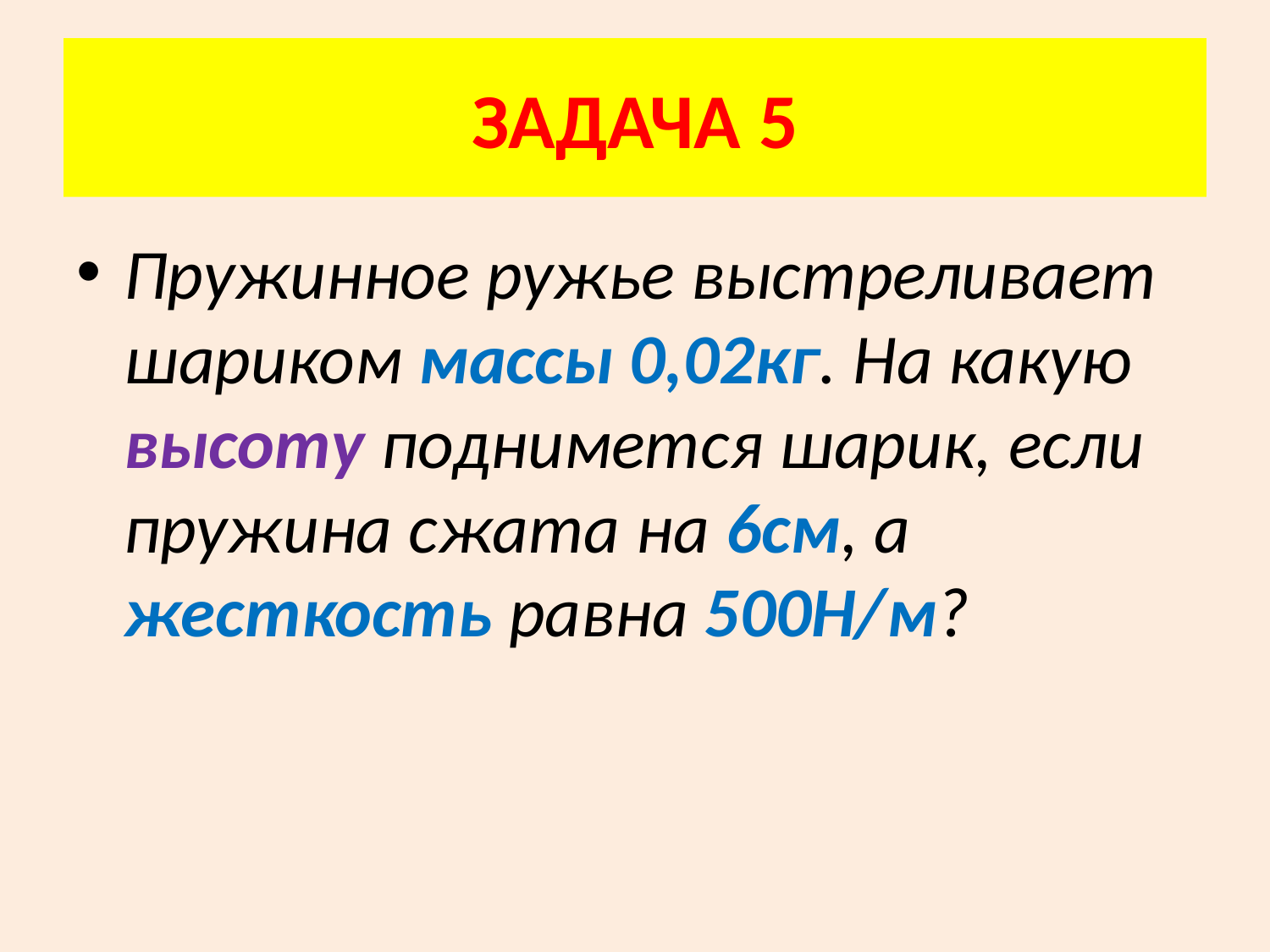

# ЗАДАЧА 5
Пружинное ружье выстреливает шариком массы 0,02кг. На какую высоту поднимется шарик, если пружина сжата на 6см, а жесткость равна 500Н/м?